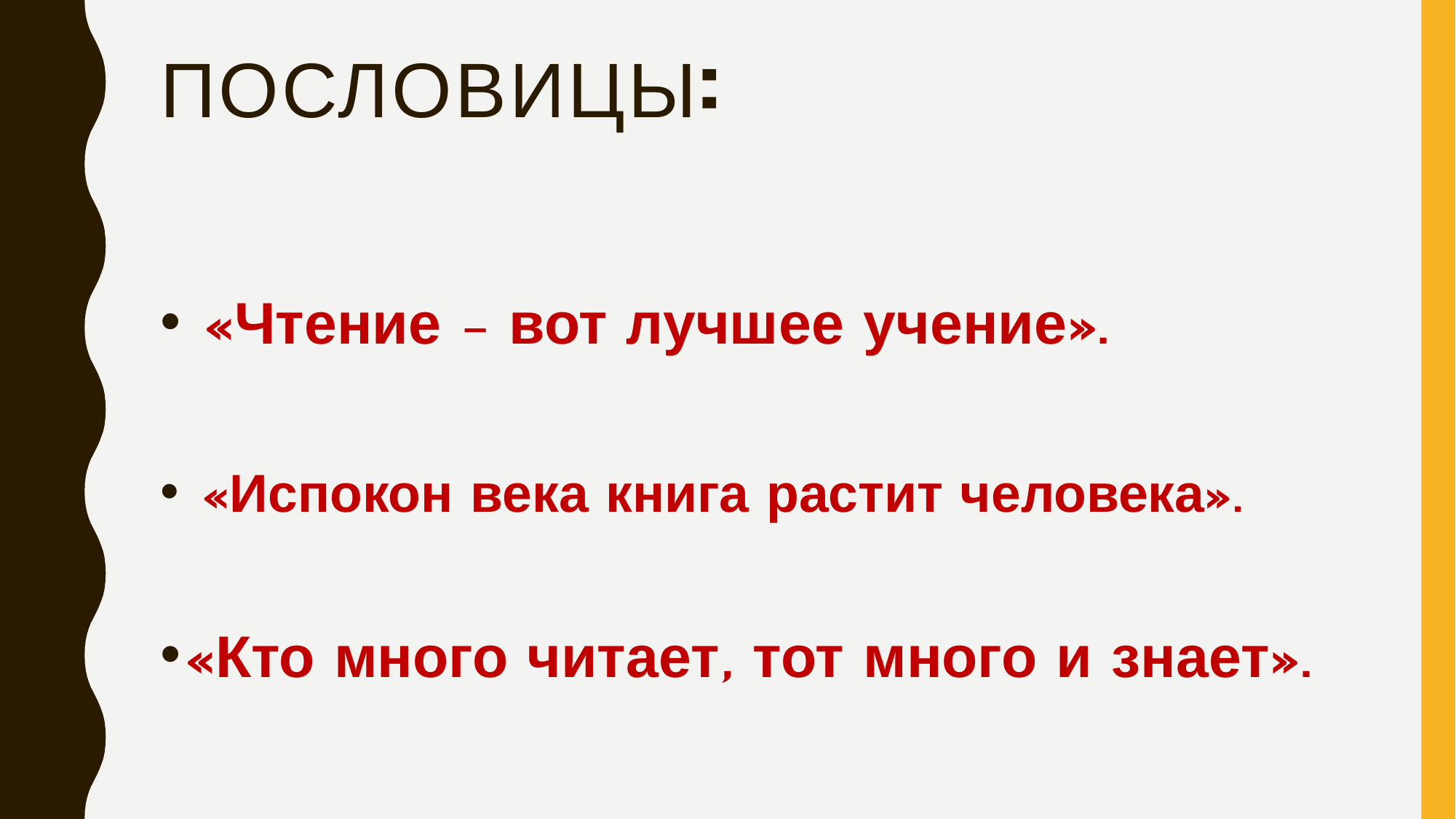

# Пословицы:
 «Чтение – вот лучшее учение».

 «Испокон века книга растит человека».

«Кто много читает, тот много и знает».